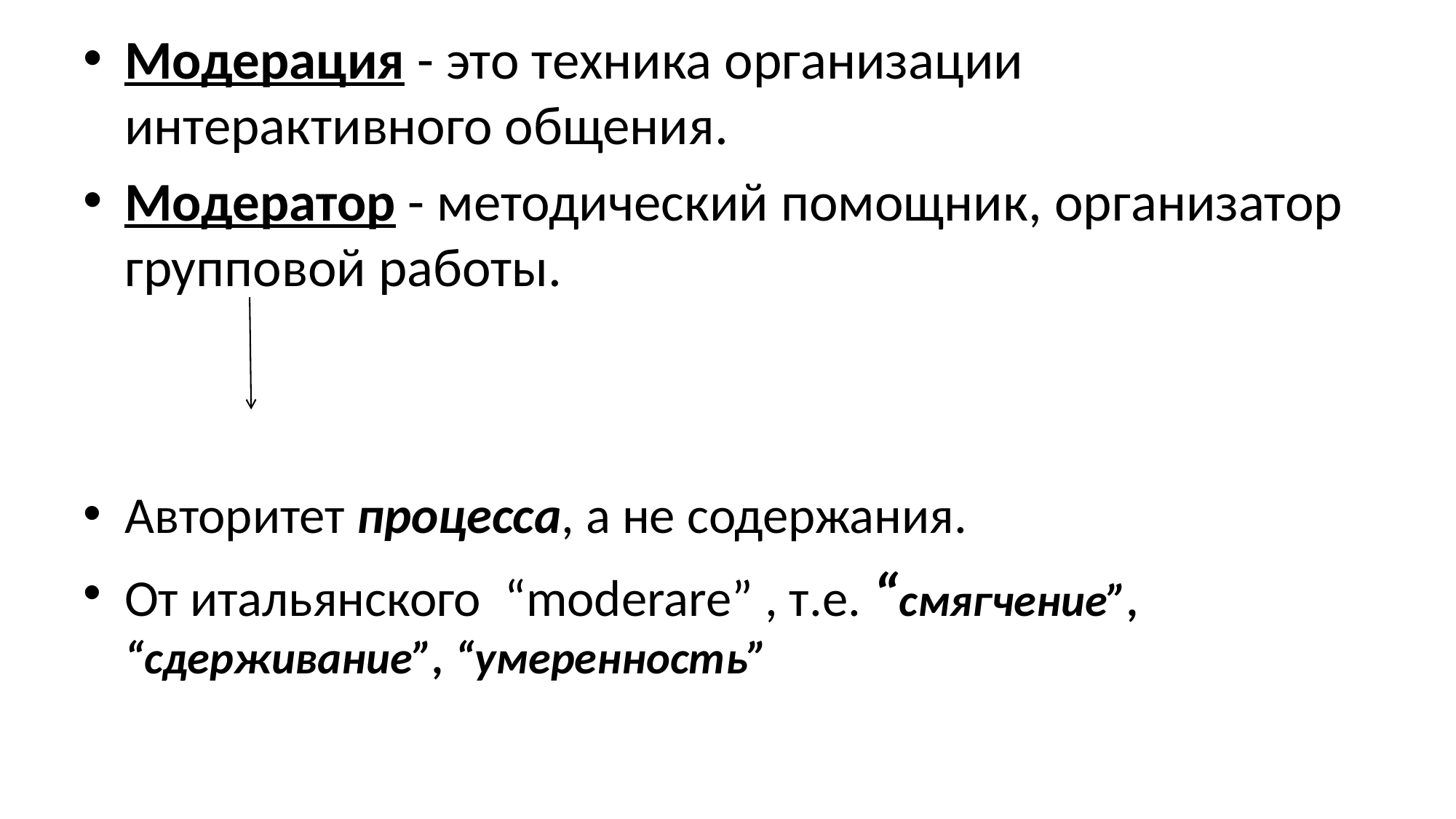

Модерация - это техника организации интерактивного общения.
Модератор - методический помощник, организатор групповой работы.

Авторитет процесса, а не содержания.
От итальянского  “moderare” , т.е. “смягчение”, “сдерживание”, “умеренность”